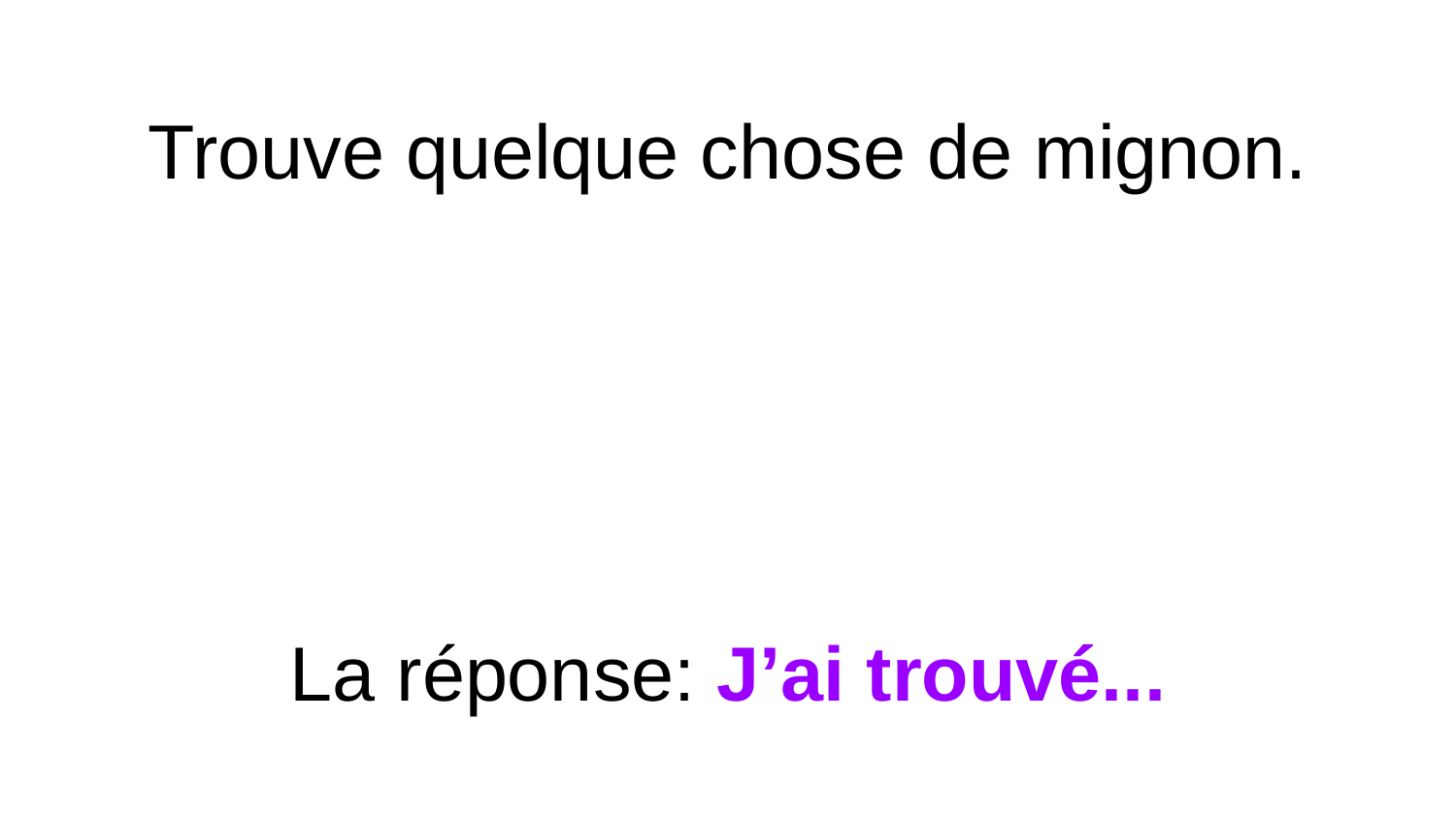

Trouve quelque chose de mignon.
La réponse: J’ai trouvé...